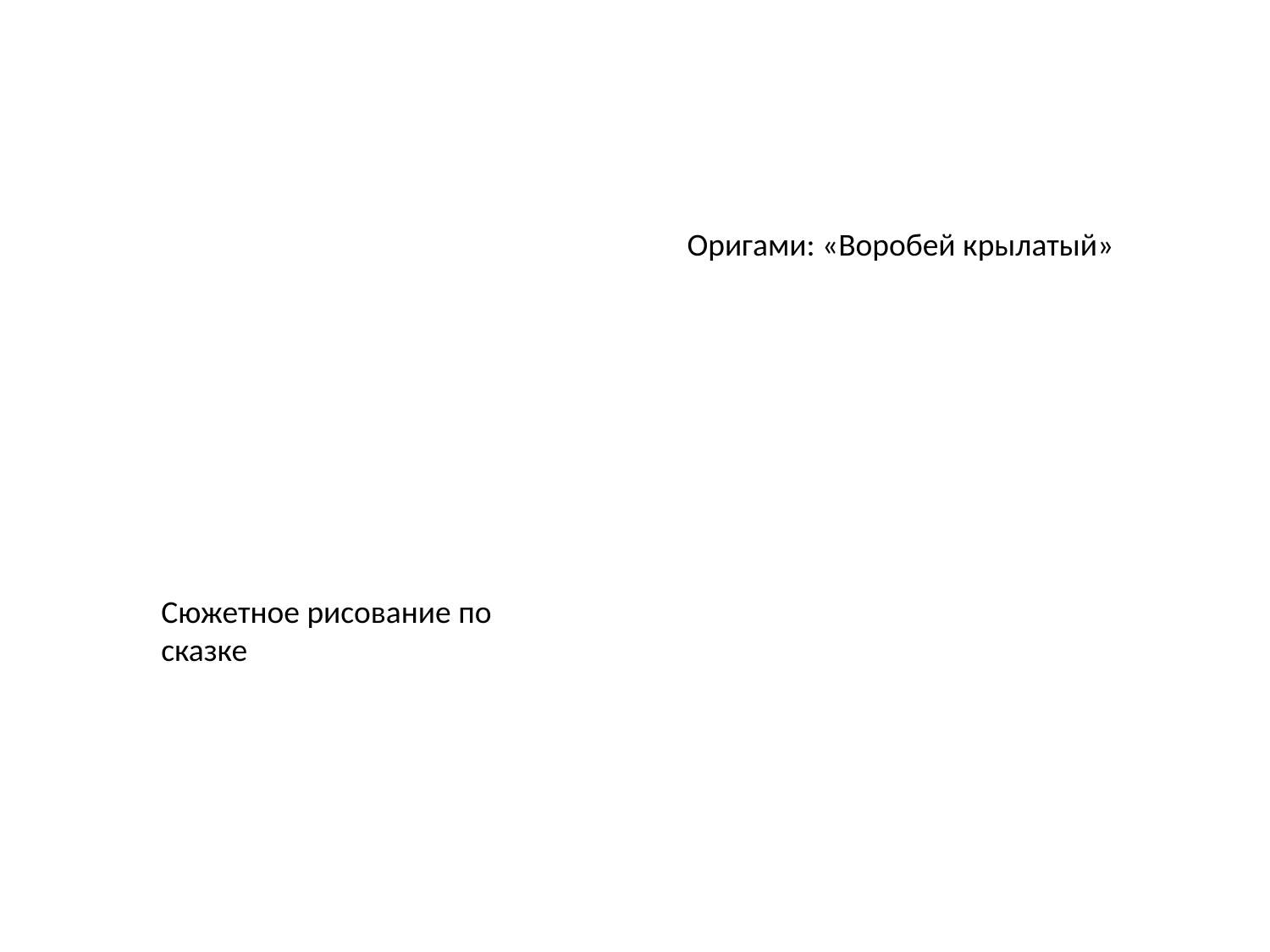

Оригами: «Воробей крылатый»
Сюжетное рисование по сказке